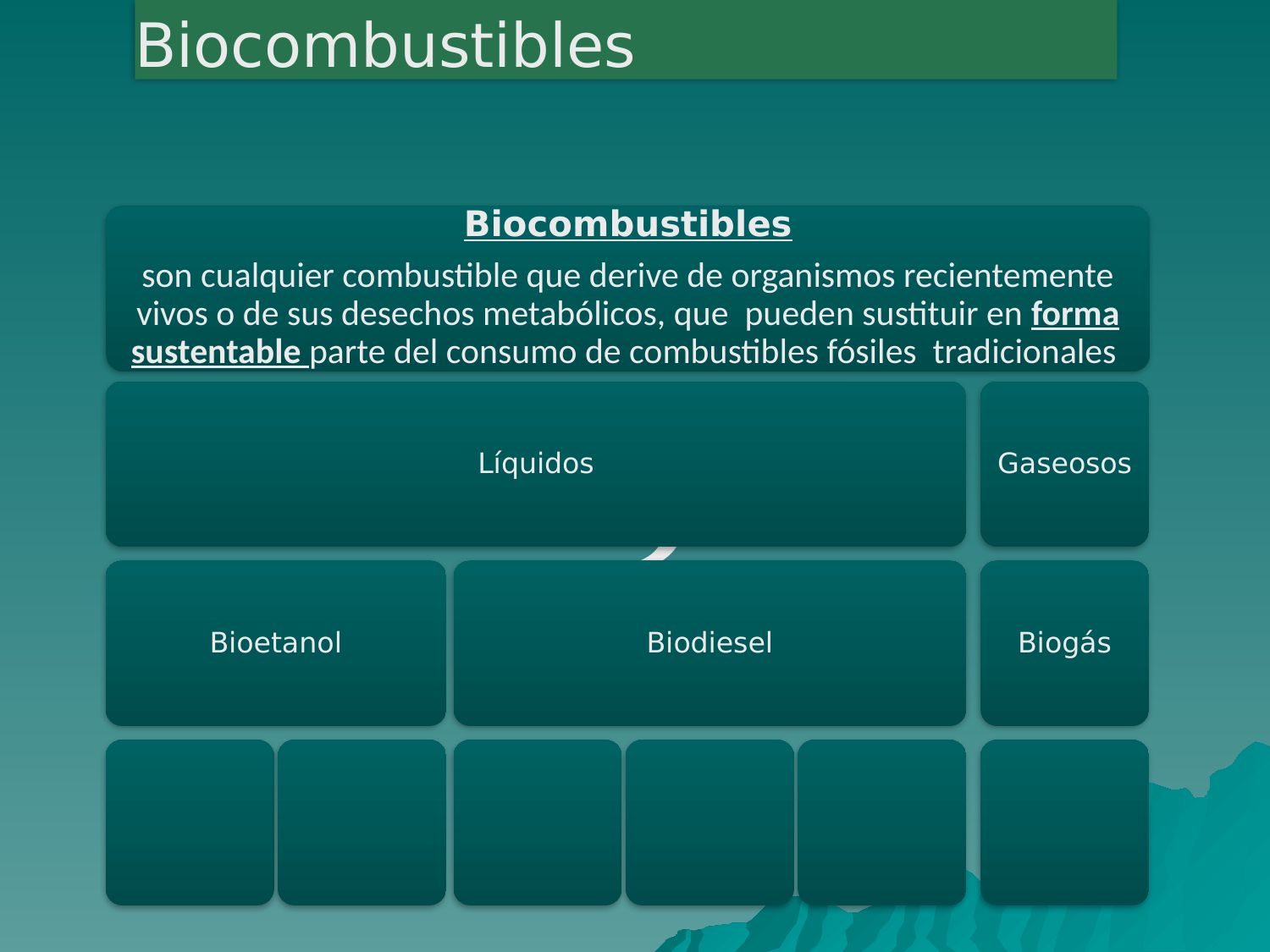

Biocombustibles
Biocombustibles
son cualquier combustible que derive de organismos recientemente vivos o de sus desechos metabólicos, que  pueden sustituir en forma sustentable parte del consumo de combustibles fósiles  tradicionales
Líquidos
Bioetanol

Biodiesel

Gaseosos
Biogás

?